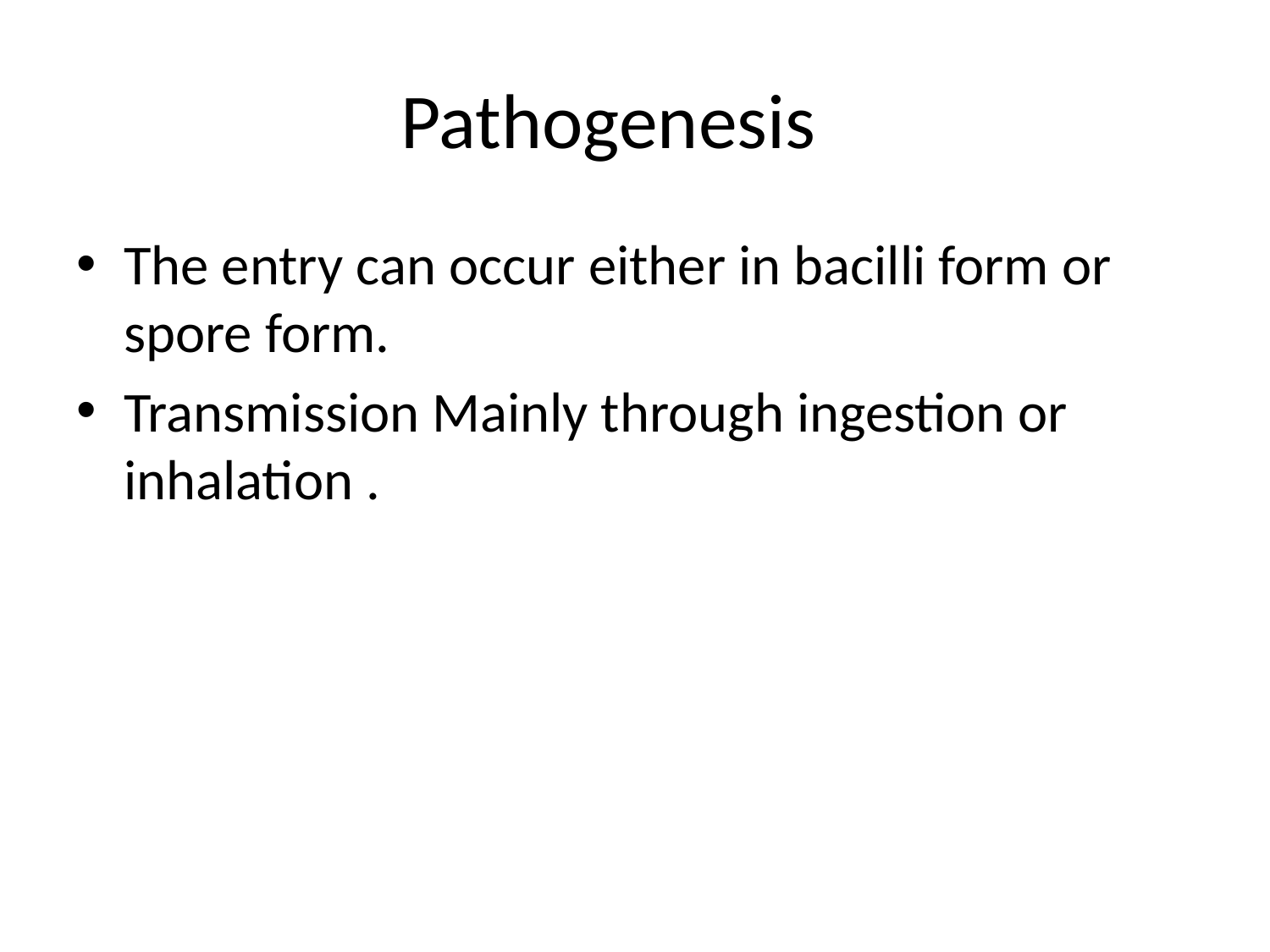

# Pathogenesis
The entry can occur either in bacilli form or spore form.
Transmission Mainly through ingestion or inhalation .